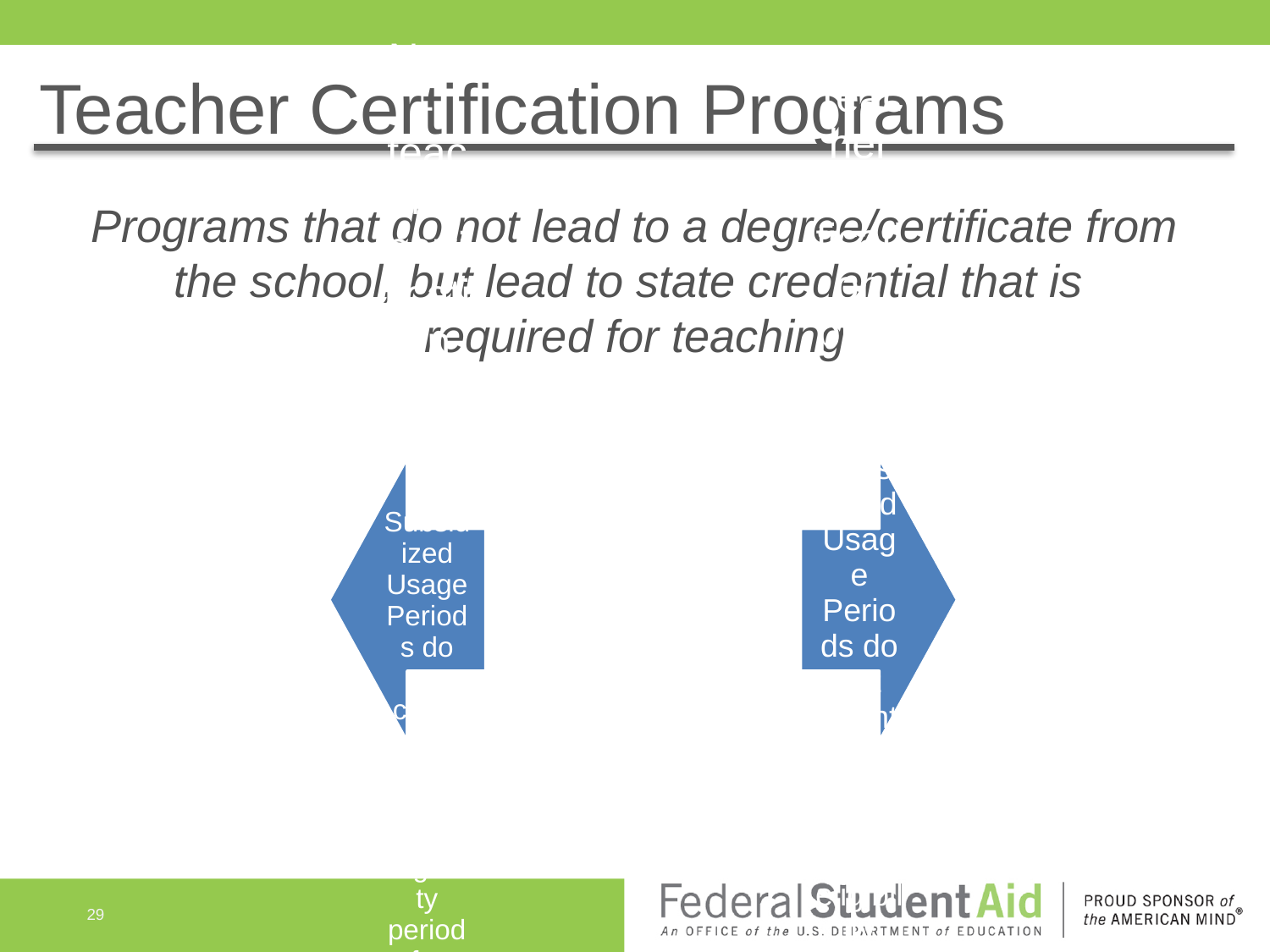

# Teacher Certification Programs
Programs that do not lead to a degree/certificate from the school, but lead to state credential that is
required for teaching

29